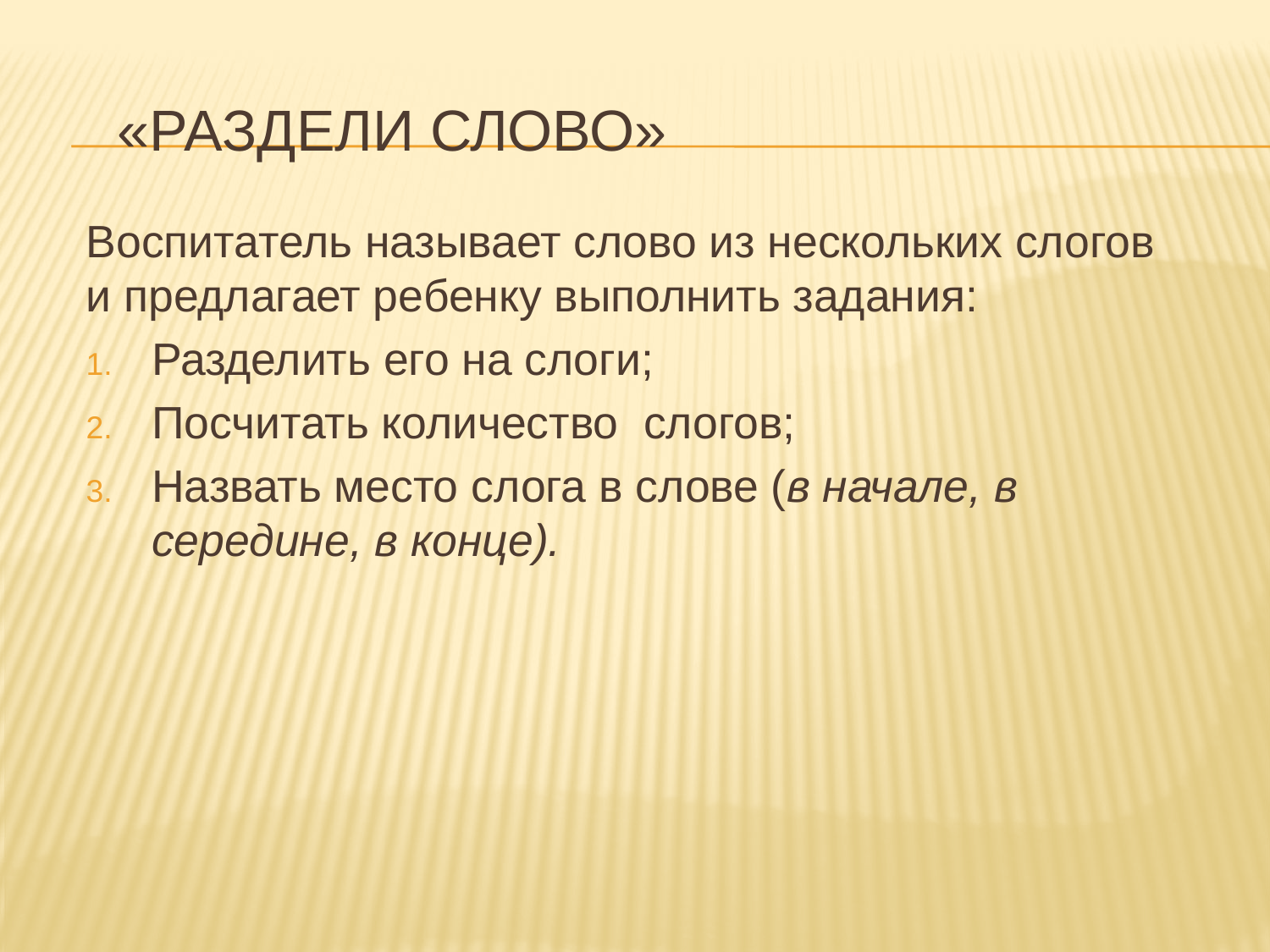

# «Раздели слово»
Воспитатель называет слово из нескольких слогов и предлагает ребенку выполнить задания:
Разделить его на слоги;
Посчитать количество  слогов;
Назвать место слога в слове (в начале, в середине, в конце).